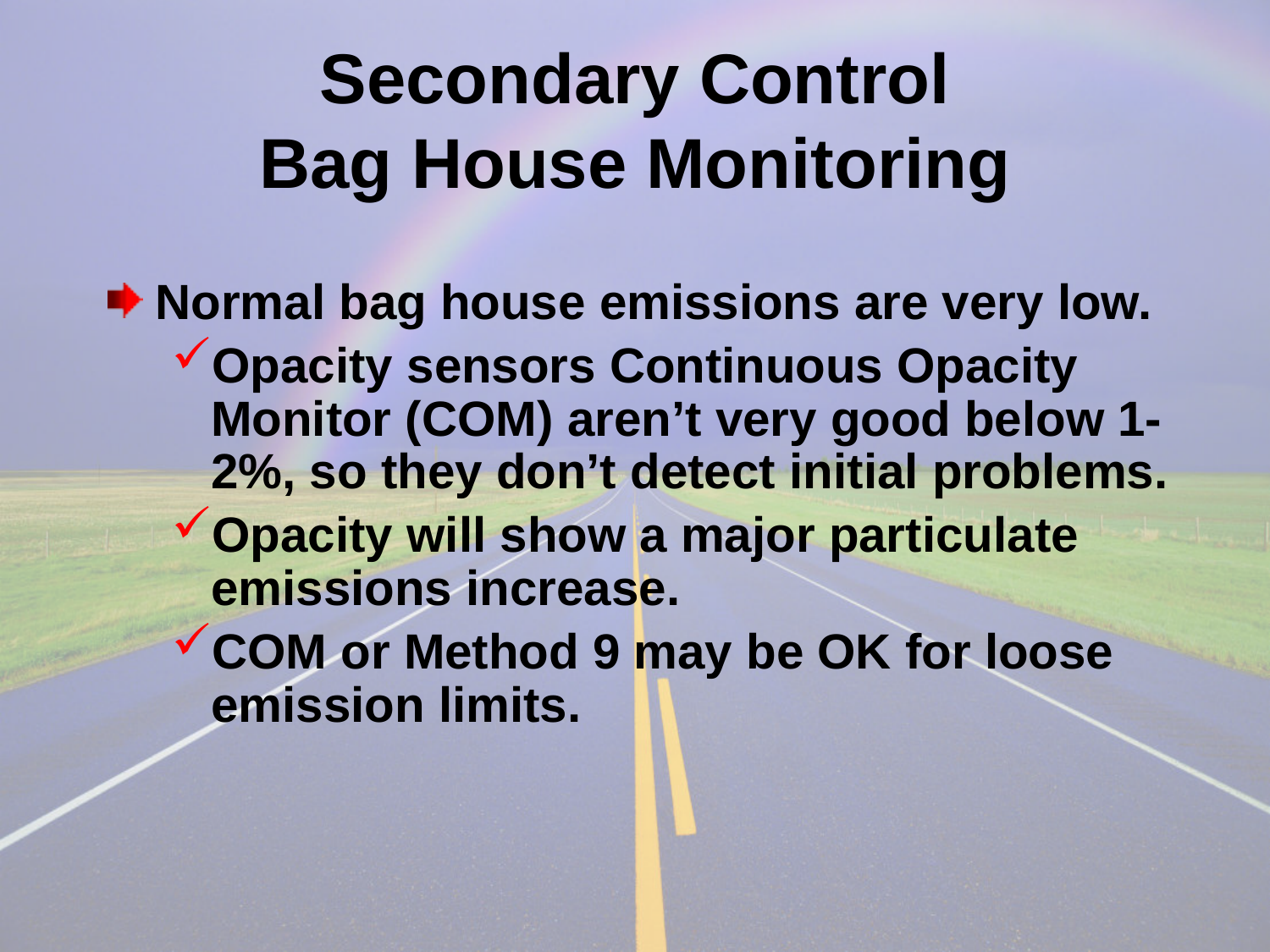

# Secondary Control Bag House Monitoring
Normal bag house emissions are very low.
Opacity sensors Continuous Opacity Monitor (COM) aren’t very good below 1-2%, so they don’t detect initial problems.
Opacity will show a major particulate emissions increase.
COM or Method 9 may be OK for loose emission limits.